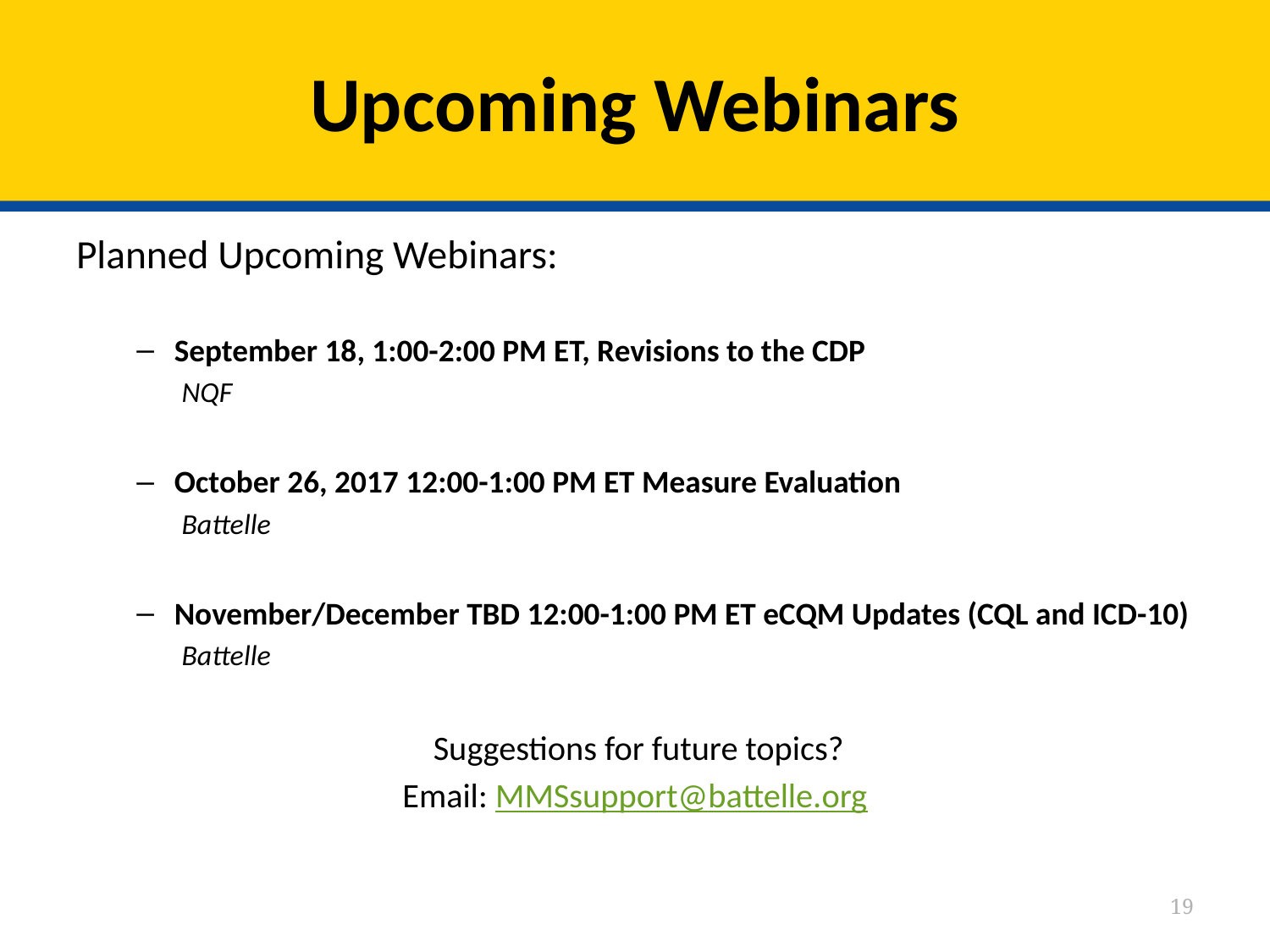

# Upcoming Webinars
Planned Upcoming Webinars:

September 18, 1:00-2:00 PM ET, Revisions to the CDP
NQF

October 26, 2017 12:00-1:00 PM ET Measure Evaluation
Battelle

November/December TBD 12:00-1:00 PM ET eCQM Updates (CQL and ICD-10)
Battelle

Suggestions for future topics?
Email: MMSsupport@battelle.org
19